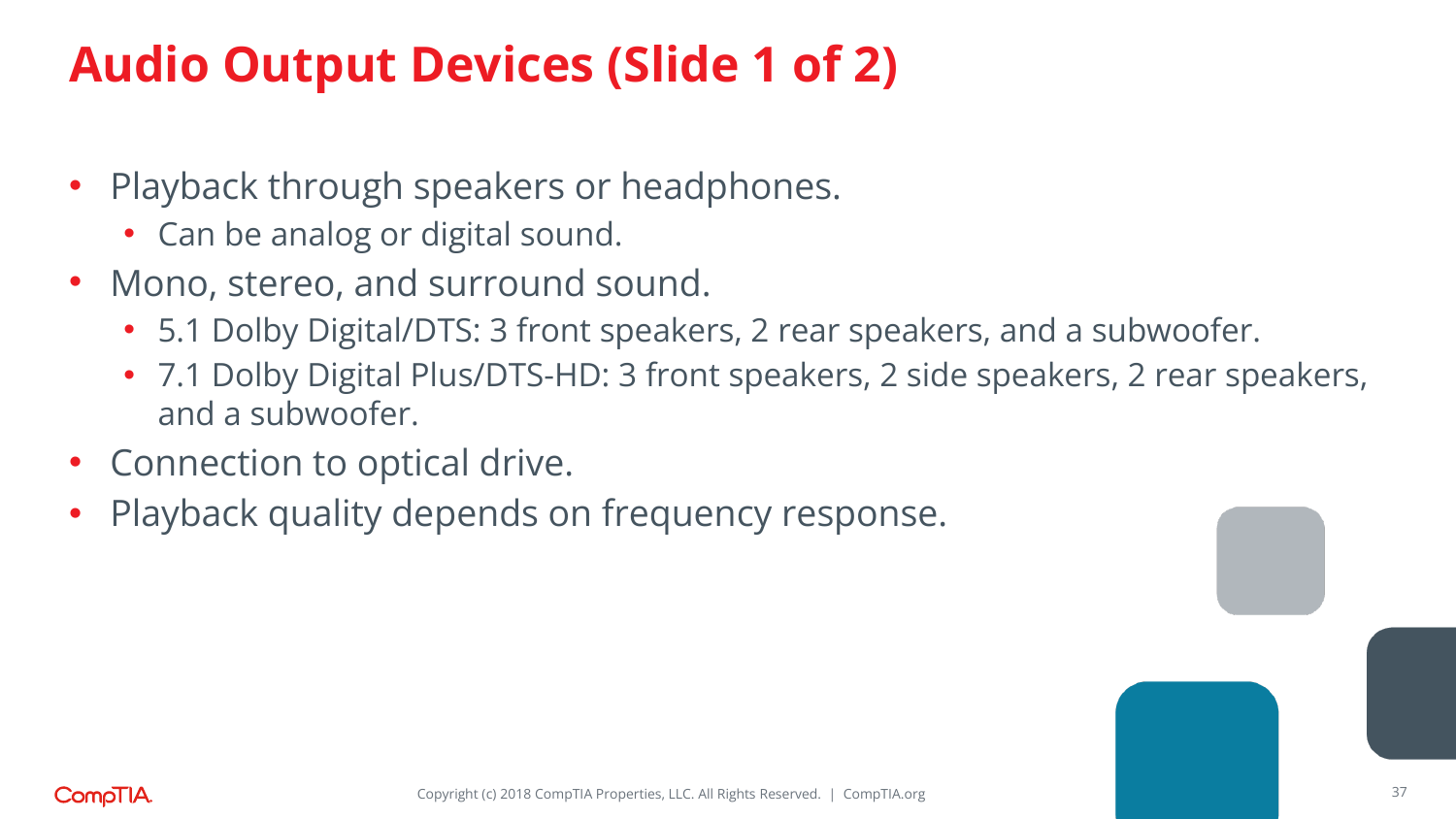

# Audio Output Devices (Slide 1 of 2)
Playback through speakers or headphones.
Can be analog or digital sound.
Mono, stereo, and surround sound.
5.1 Dolby Digital/DTS: 3 front speakers, 2 rear speakers, and a subwoofer.
7.1 Dolby Digital Plus/DTS-HD: 3 front speakers, 2 side speakers, 2 rear speakers, and a subwoofer.
Connection to optical drive.
Playback quality depends on frequency response.
37